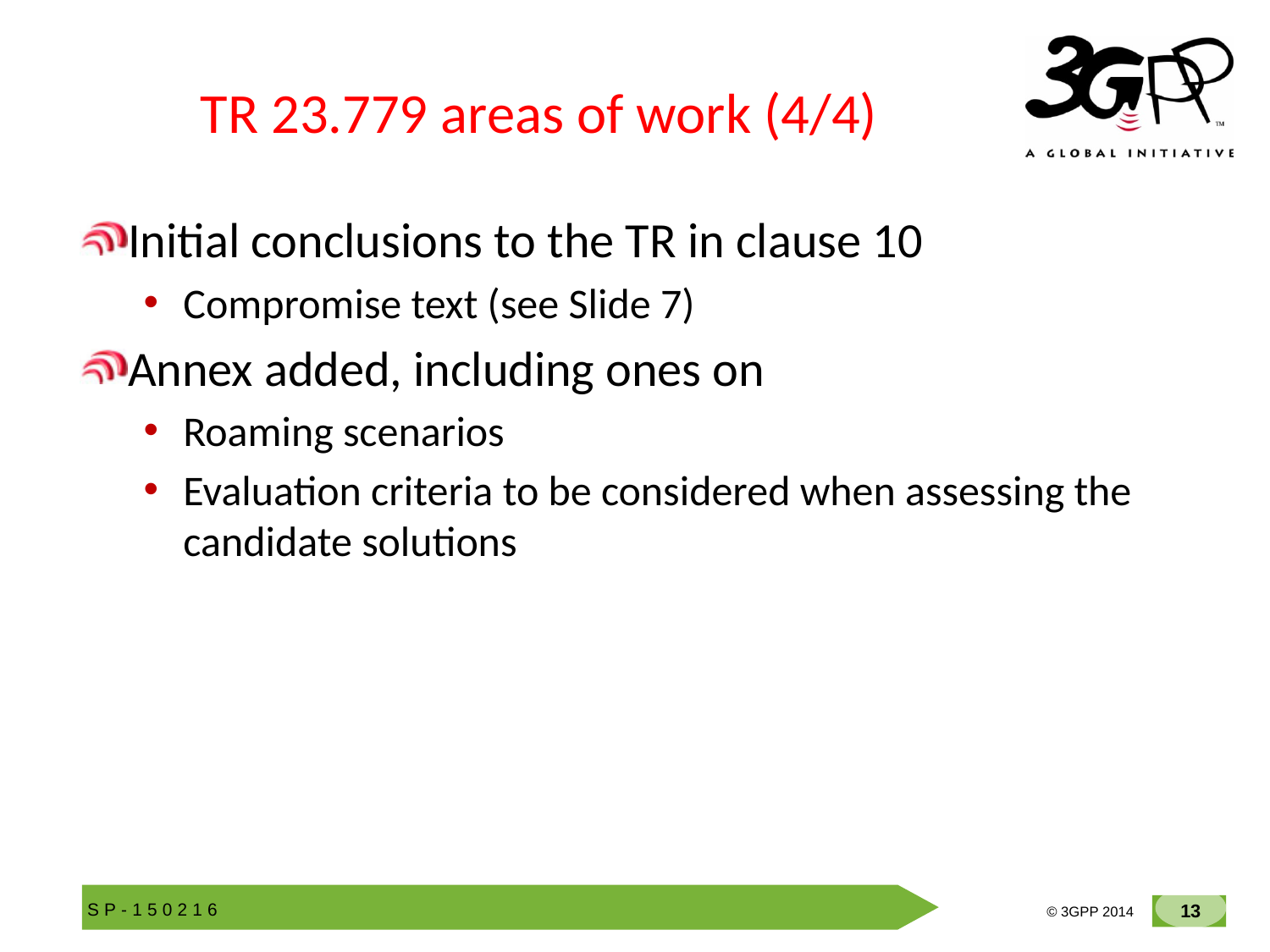

# TR 23.779 areas of work (4/4)
Initial conclusions to the TR in clause 10
Compromise text (see Slide 7)
Annex added, including ones on
Roaming scenarios
Evaluation criteria to be considered when assessing the candidate solutions